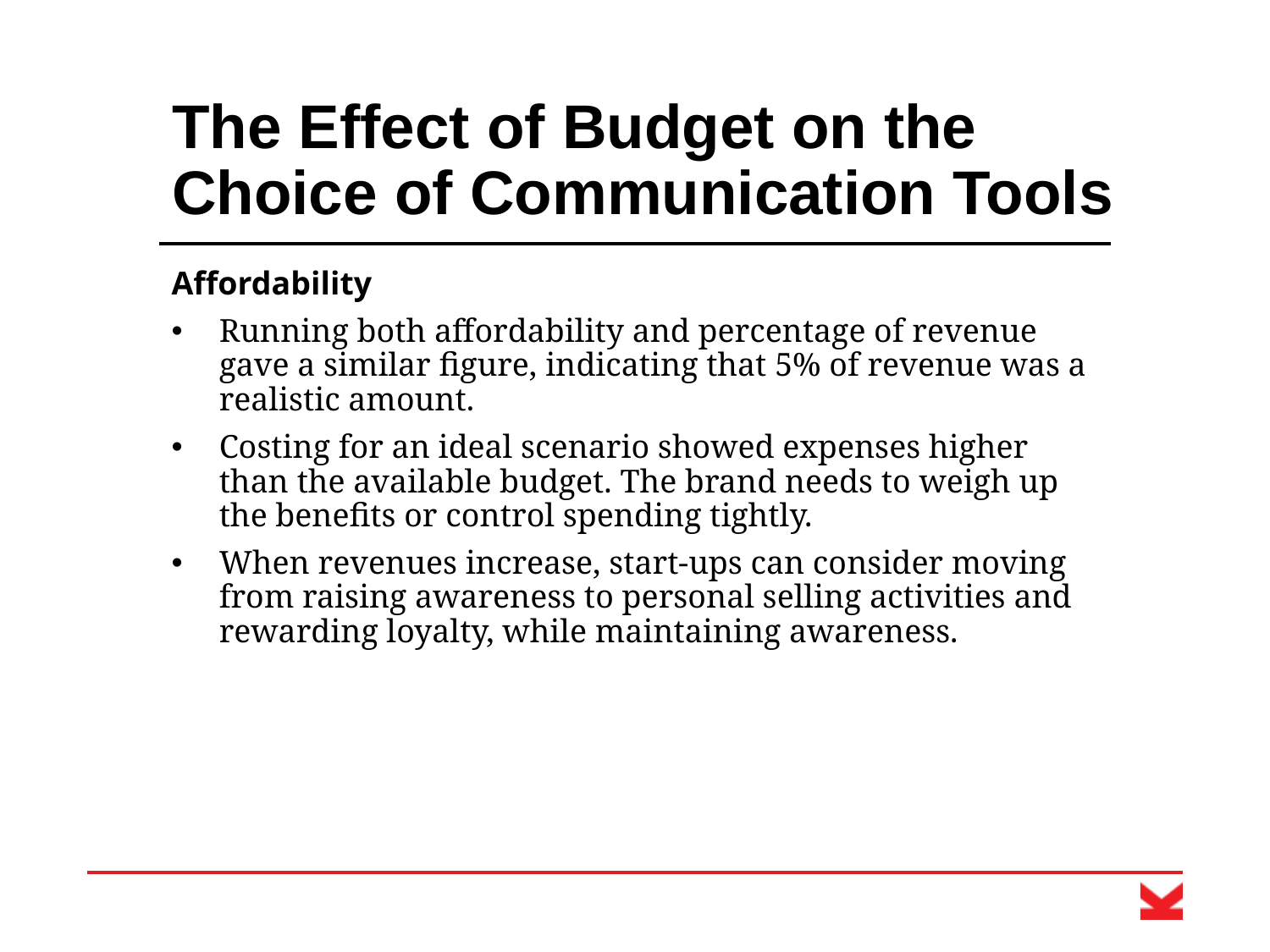

# The Effect of Budget on the Choice of Communication Tools
Affordability
Running both affordability and percentage of revenue gave a similar figure, indicating that 5% of revenue was a realistic amount.
Costing for an ideal scenario showed expenses higher than the available budget. The brand needs to weigh up the benefits or control spending tightly.
When revenues increase, start-ups can consider moving from raising awareness to personal selling activities and rewarding loyalty, while maintaining awareness.